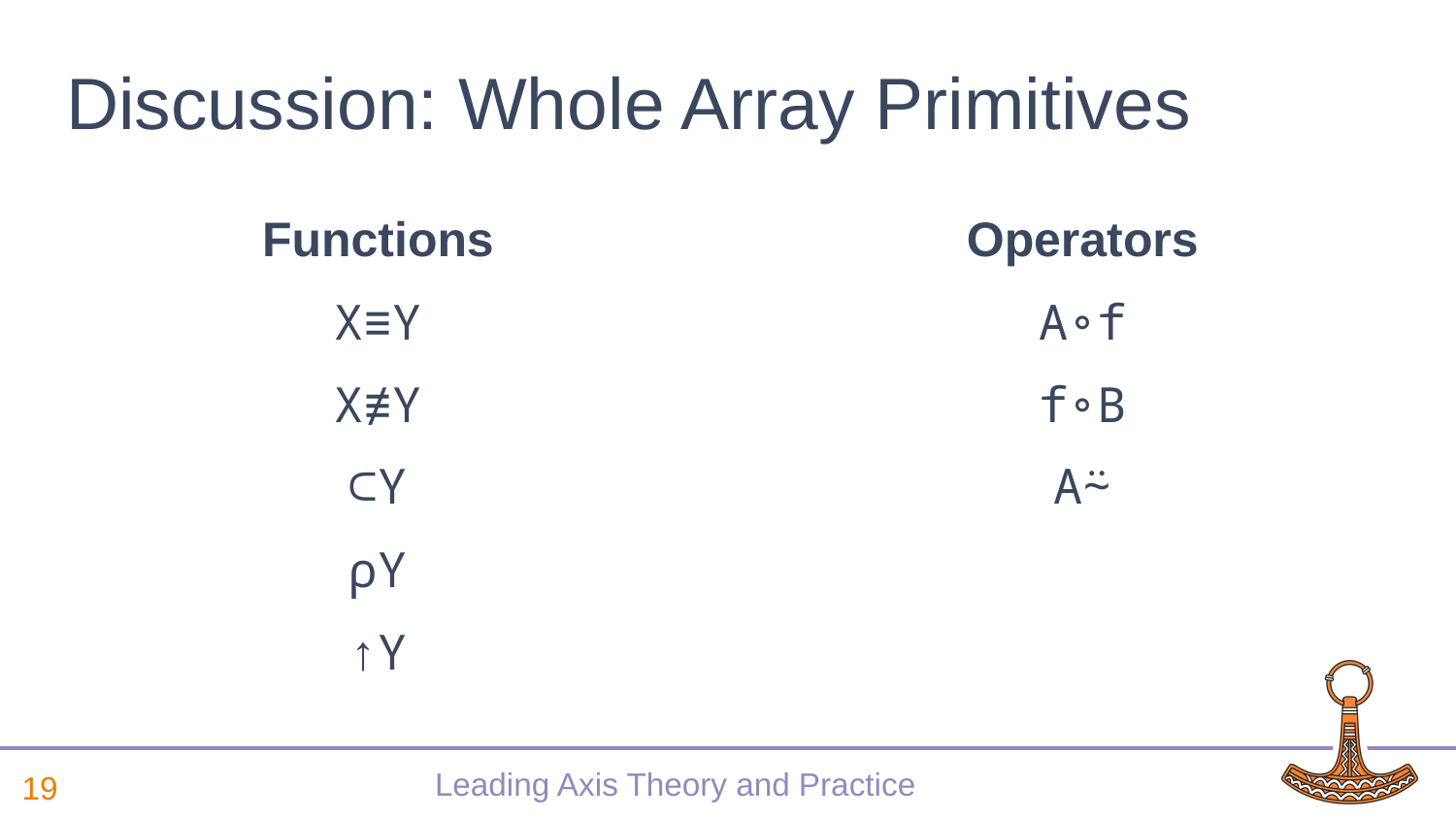

# Discussion: Whole Array Primitives
Functions
X≡Y
X≢Y
⊂Y
⍴Y
↑Y
Operators
A∘f
f∘B
A⍨